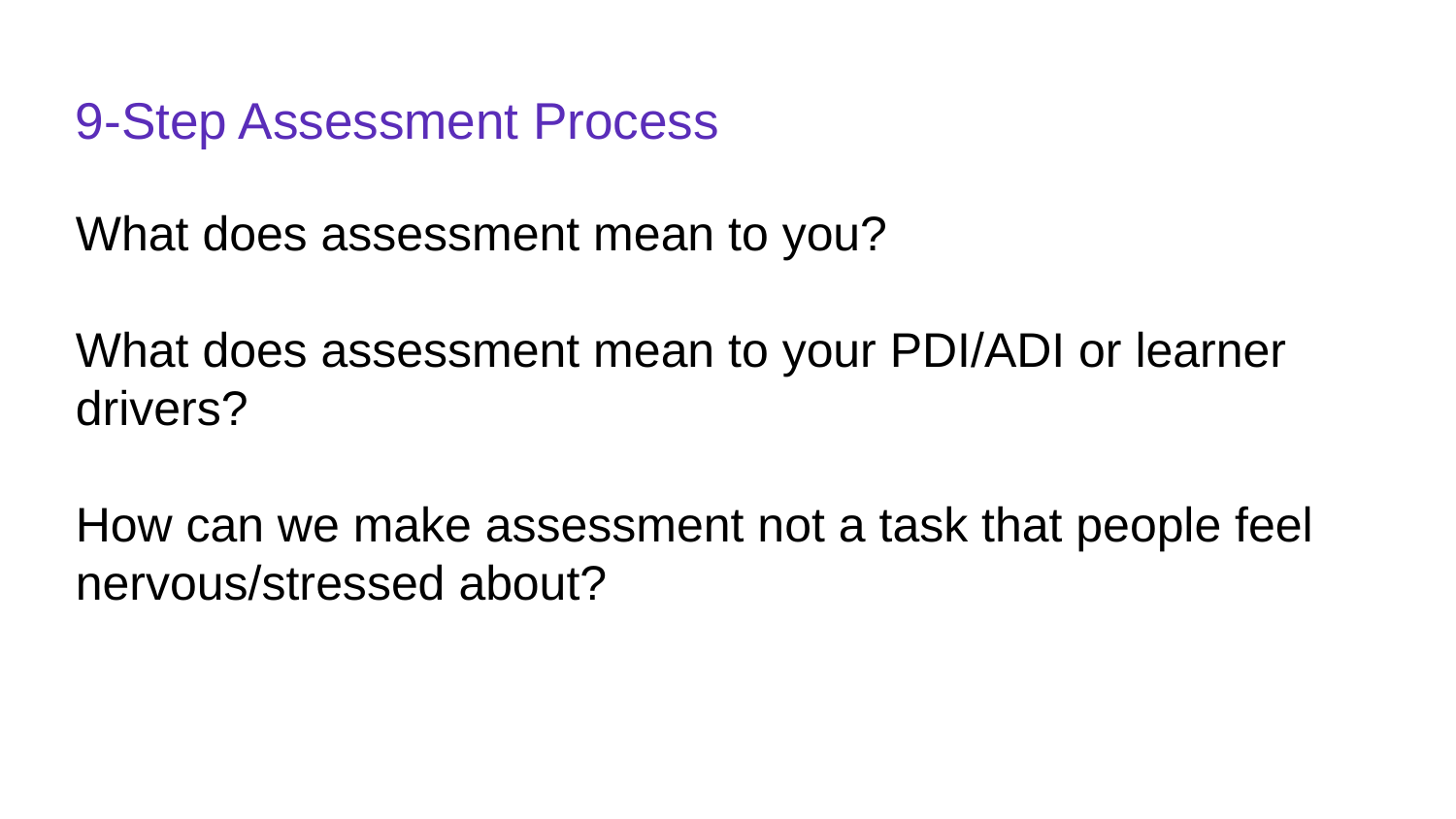

# 9-Step Assessment Process
What does assessment mean to you?

What does assessment mean to your PDI/ADI or learner drivers?

How can we make assessment not a task that people feel nervous/stressed about?